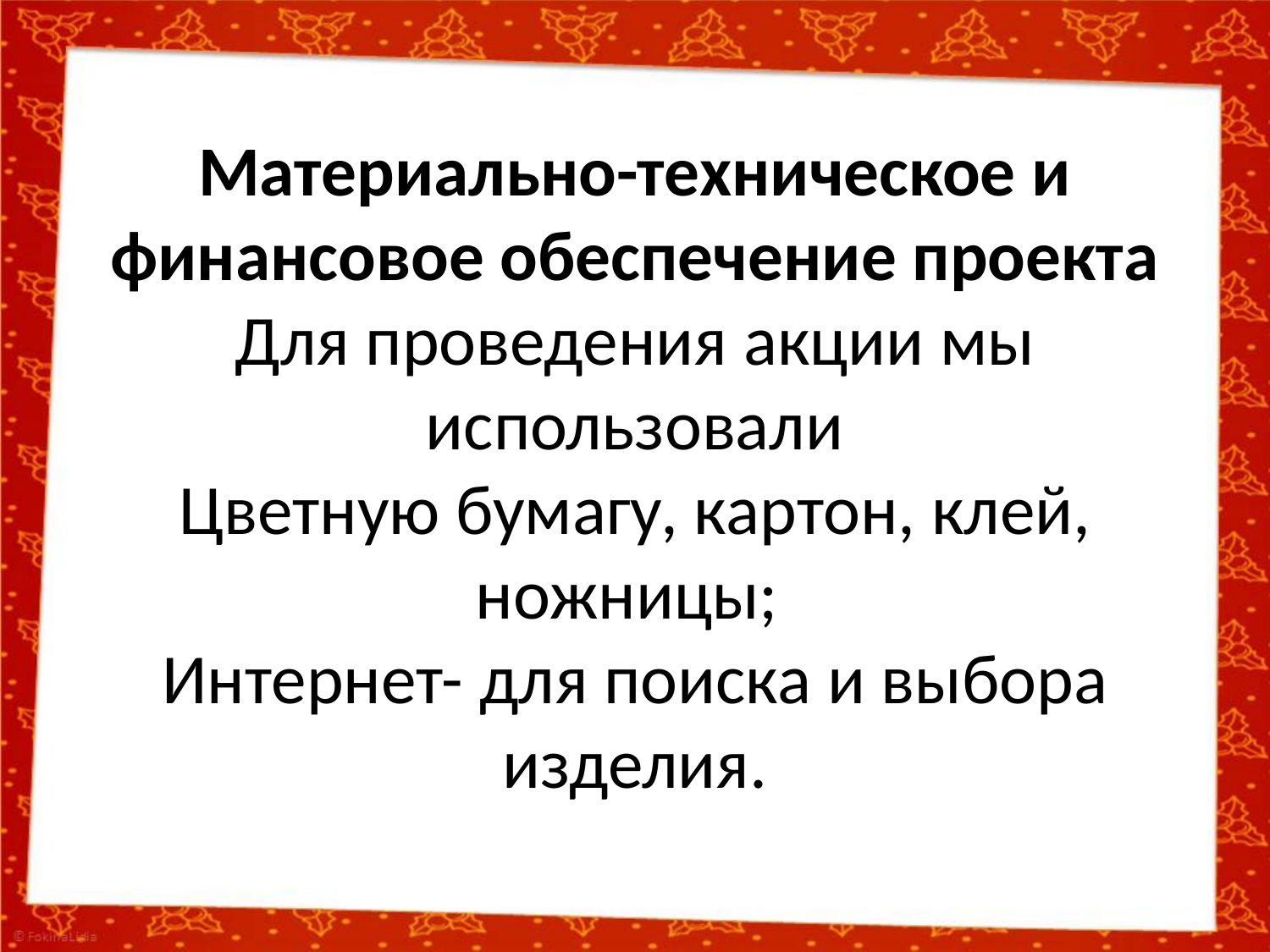

# Материально-техническое и финансовое обеспечение проекта Для проведения акции мы использовали Цветную бумагу, картон, клей, ножницы; Интернет- для поиска и выбора изделия.